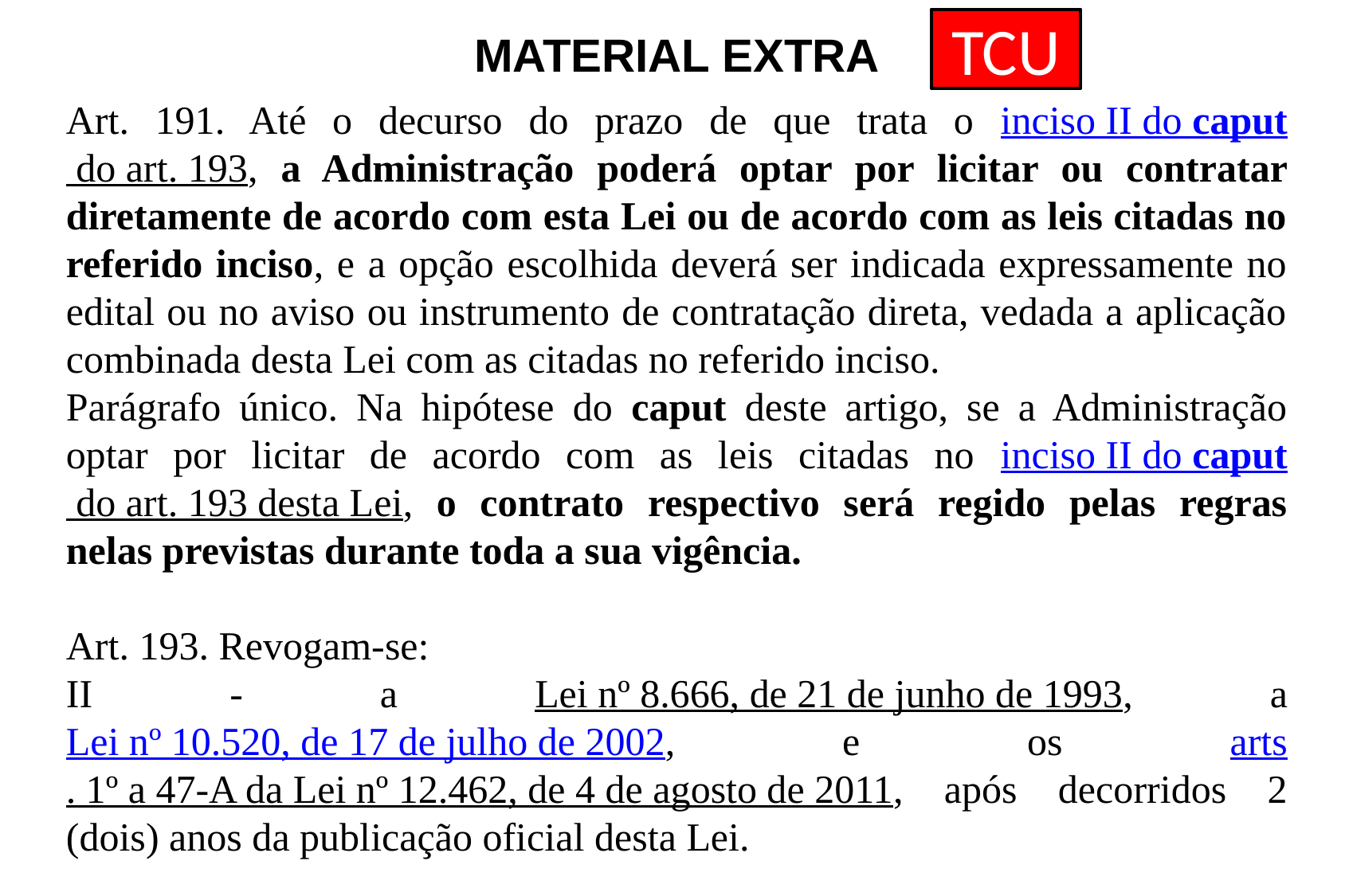

TCU
MATERIAL EXTRA
Art. 191. Até o decurso do prazo de que trata o inciso II do caput do art. 193, a Administração poderá optar por licitar ou contratar diretamente de acordo com esta Lei ou de acordo com as leis citadas no referido inciso, e a opção escolhida deverá ser indicada expressamente no edital ou no aviso ou instrumento de contratação direta, vedada a aplicação combinada desta Lei com as citadas no referido inciso.
Parágrafo único. Na hipótese do caput deste artigo, se a Administração optar por licitar de acordo com as leis citadas no inciso II do caput do art. 193 desta Lei, o contrato respectivo será regido pelas regras nelas previstas durante toda a sua vigência.

Art. 193. Revogam-se:
II - a Lei nº 8.666, de 21 de junho de 1993, a Lei nº 10.520, de 17 de julho de 2002, e os arts. 1º a 47-A da Lei nº 12.462, de 4 de agosto de 2011, após decorridos 2 (dois) anos da publicação oficial desta Lei.